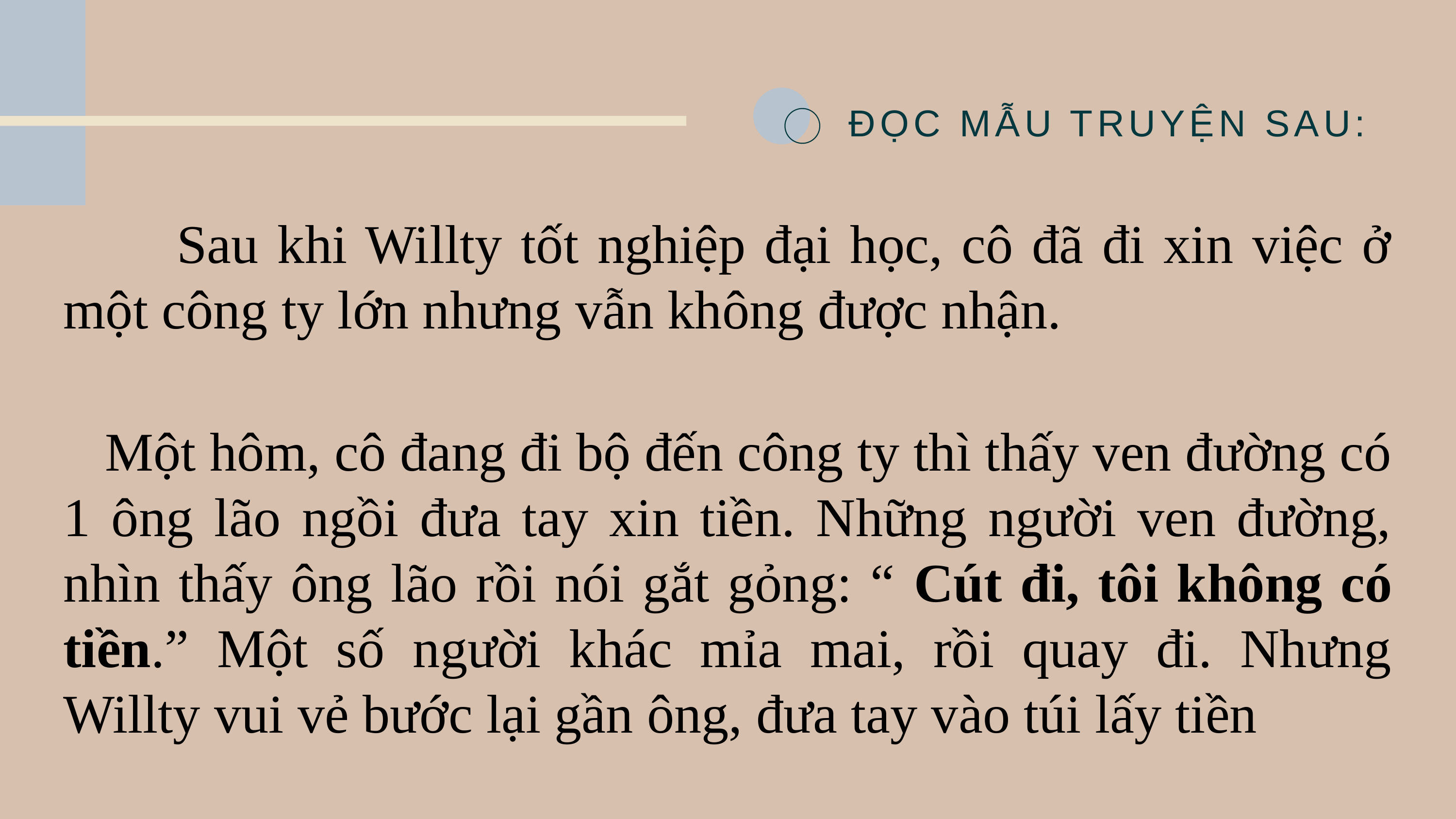

ĐỌC MẪU TRUYỆN SAU:

      Sau khi Willty tốt nghiệp đại học, cô đã đi xin việc ở một công ty lớn nhưng vẫn không được nhận.
   Một hôm, cô đang đi bộ đến công ty thì thấy ven đường có 1 ông lão ngồi đưa tay xin tiền. Những người ven đường, nhìn thấy ông lão rồi nói gắt gỏng: “ Cút đi, tôi không có tiền.” Một số người khác mỉa mai, rồi quay đi. Nhưng Willty vui vẻ bước lại gần ông, đưa tay vào túi lấy tiền